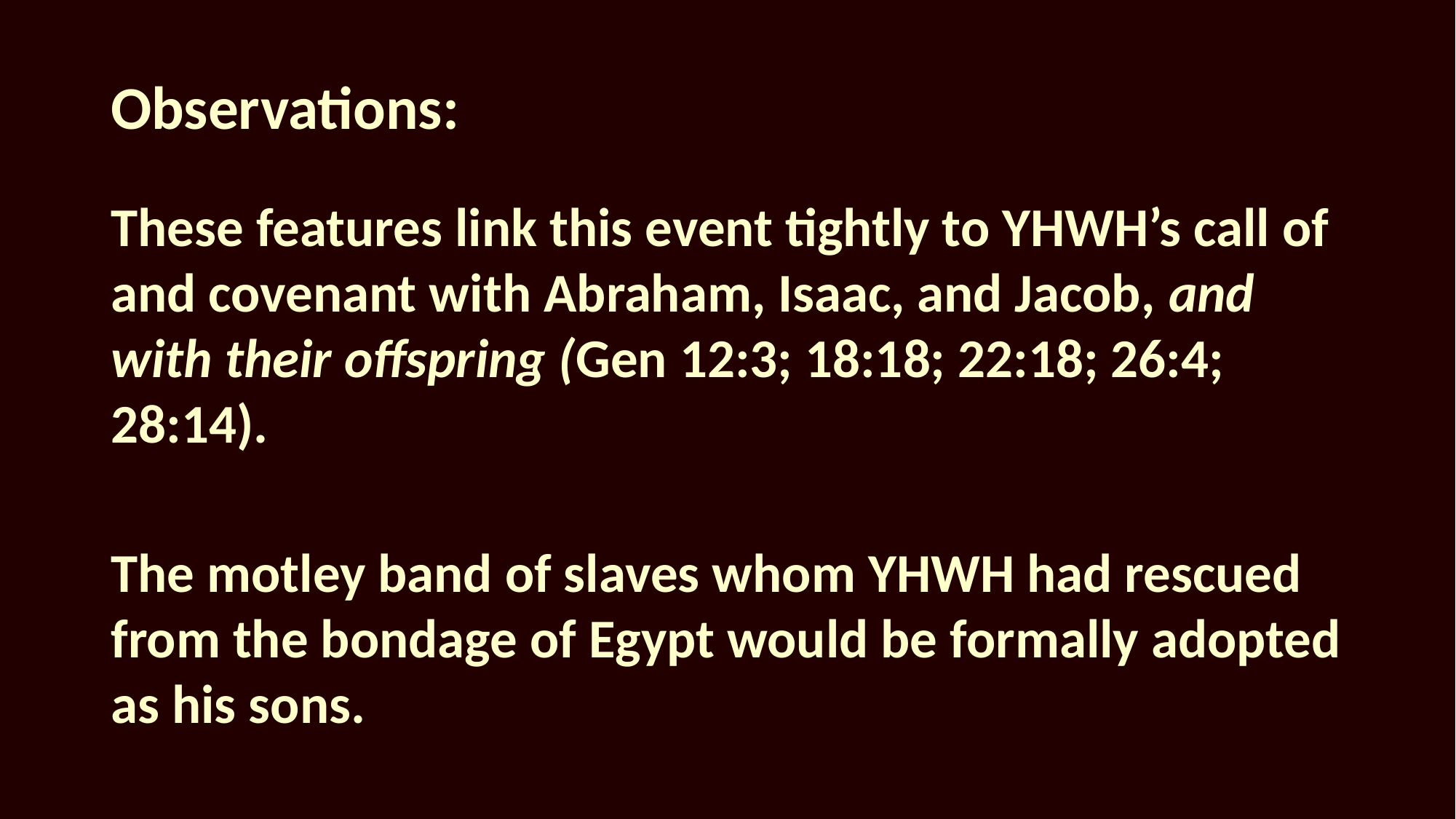

# Observations:
These features link this event tightly to YHWH’s call of and covenant with Abraham, Isaac, and Jacob, and with their offspring (Gen 12:3; 18:18; 22:18; 26:4; 28:14).

The motley band of slaves whom YHWH had rescued from the bondage of Egypt would be formally adopted as his sons.